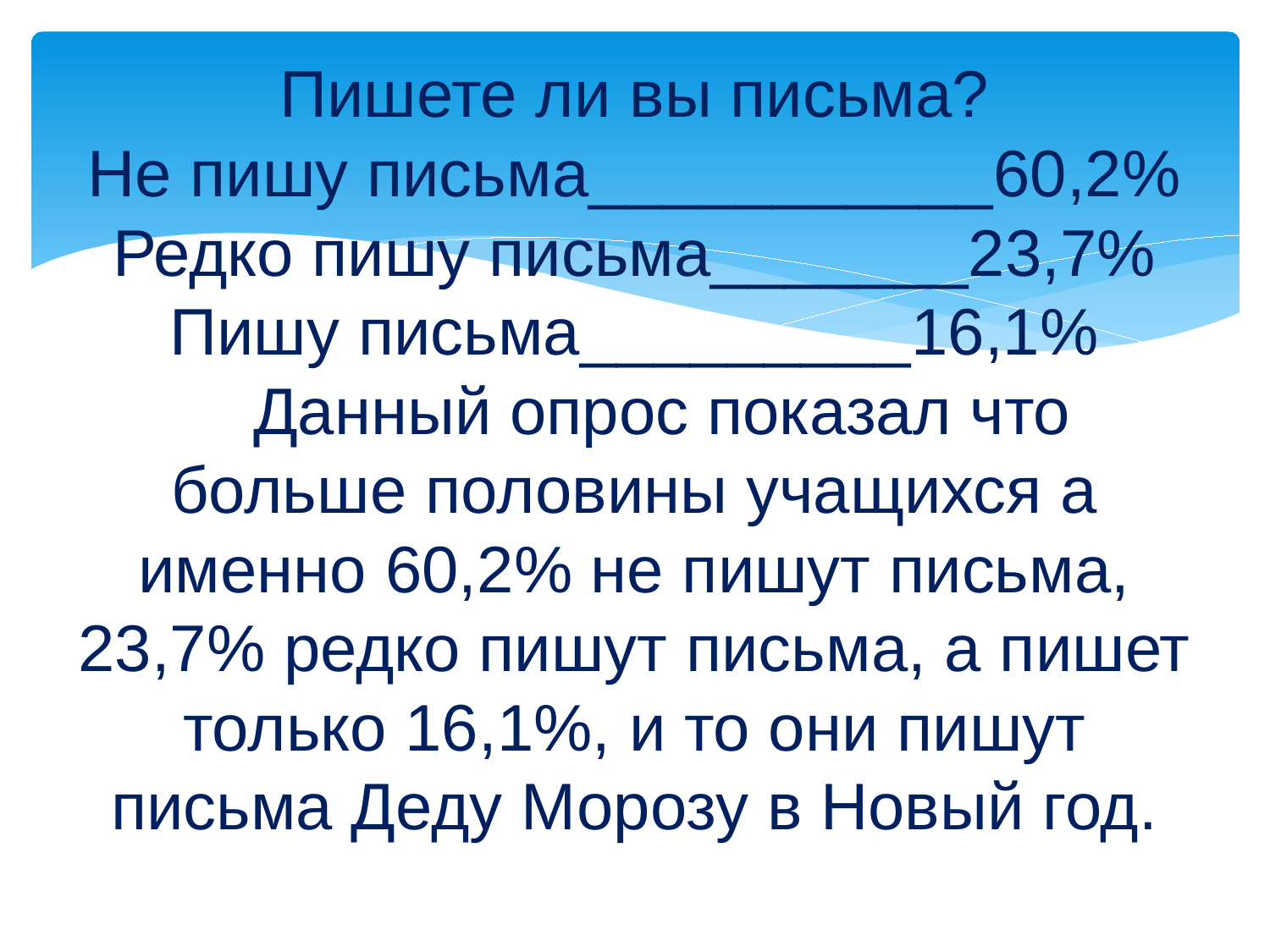

# Пишете ли вы письма? Не пишу письма___________60,2% Редко пишу письма_______23,7% Пишу письма_________16,1% Данный опрос показал что больше половины учащихся а именно 60,2% не пишут письма, 23,7% редко пишут письма, а пишет только 16,1%, и то они пишут письма Деду Морозу в Новый год.